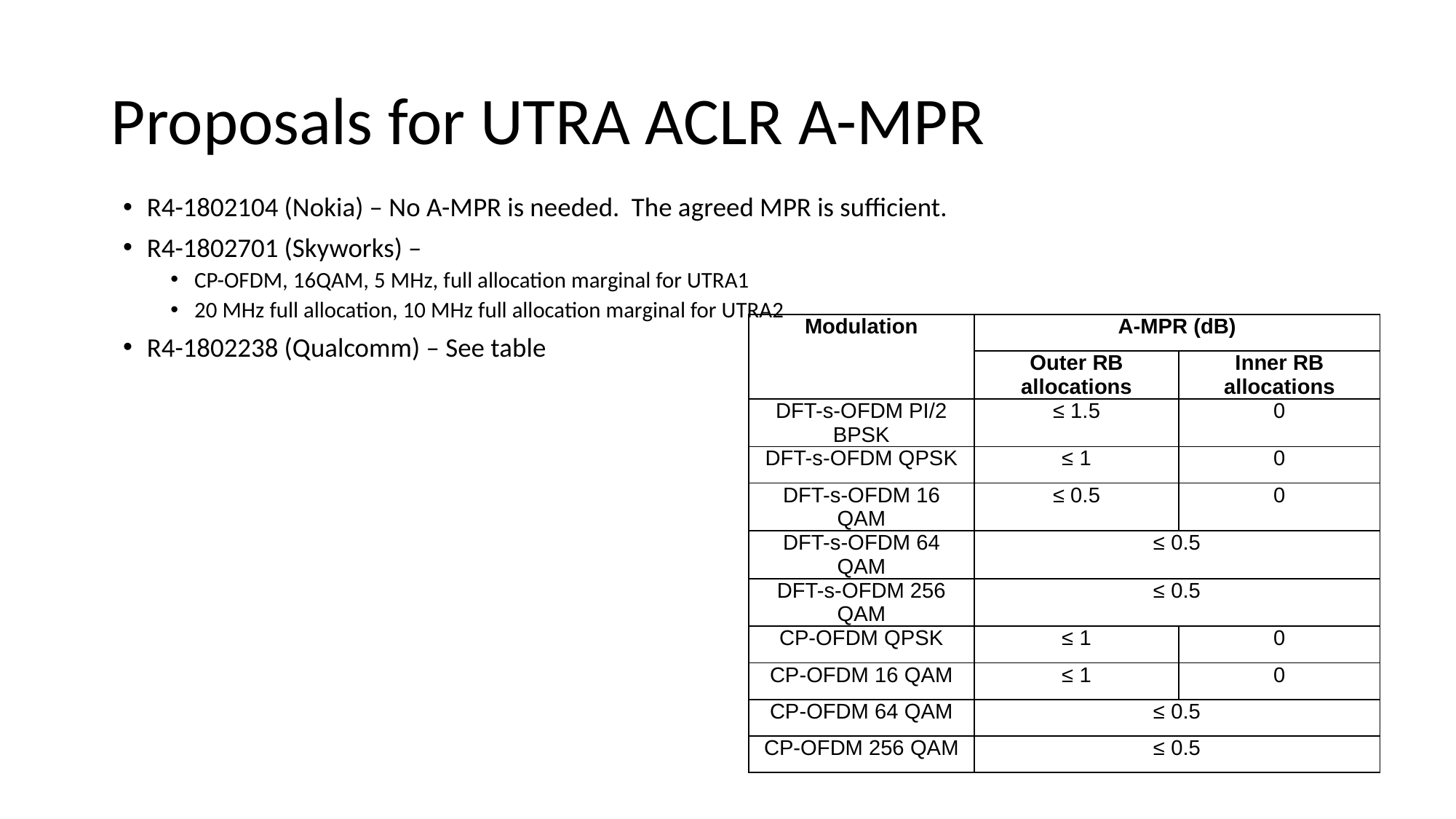

# Proposals for UTRA ACLR A-MPR
R4-1802104 (Nokia) – No A-MPR is needed.  The agreed MPR is sufficient.
R4-1802701 (Skyworks) –
CP-OFDM, 16QAM, 5 MHz, full allocation marginal for UTRA1
20 MHz full allocation, 10 MHz full allocation marginal for UTRA2
R4-1802238 (Qualcomm) – See table
| Modulation | A-MPR (dB) |  |
| --- | --- | --- |
|  | Outer RB allocations | Inner RB allocations |
| DFT-s-OFDM PI/2 BPSK | ≤ 1.5 | 0 |
| DFT-s-OFDM QPSK | ≤ 1 | 0 |
| DFT-s-OFDM 16 QAM | ≤ 0.5 | 0 |
| DFT-s-OFDM 64 QAM | ≤ 0.5 |  |
| DFT-s-OFDM 256 QAM | ≤ 0.5 |  |
| CP-OFDM QPSK | ≤ 1 | 0 |
| CP-OFDM 16 QAM | ≤ 1 | 0 |
| CP-OFDM 64 QAM | ≤ 0.5 |  |
| CP-OFDM 256 QAM | ≤ 0.5 |  |